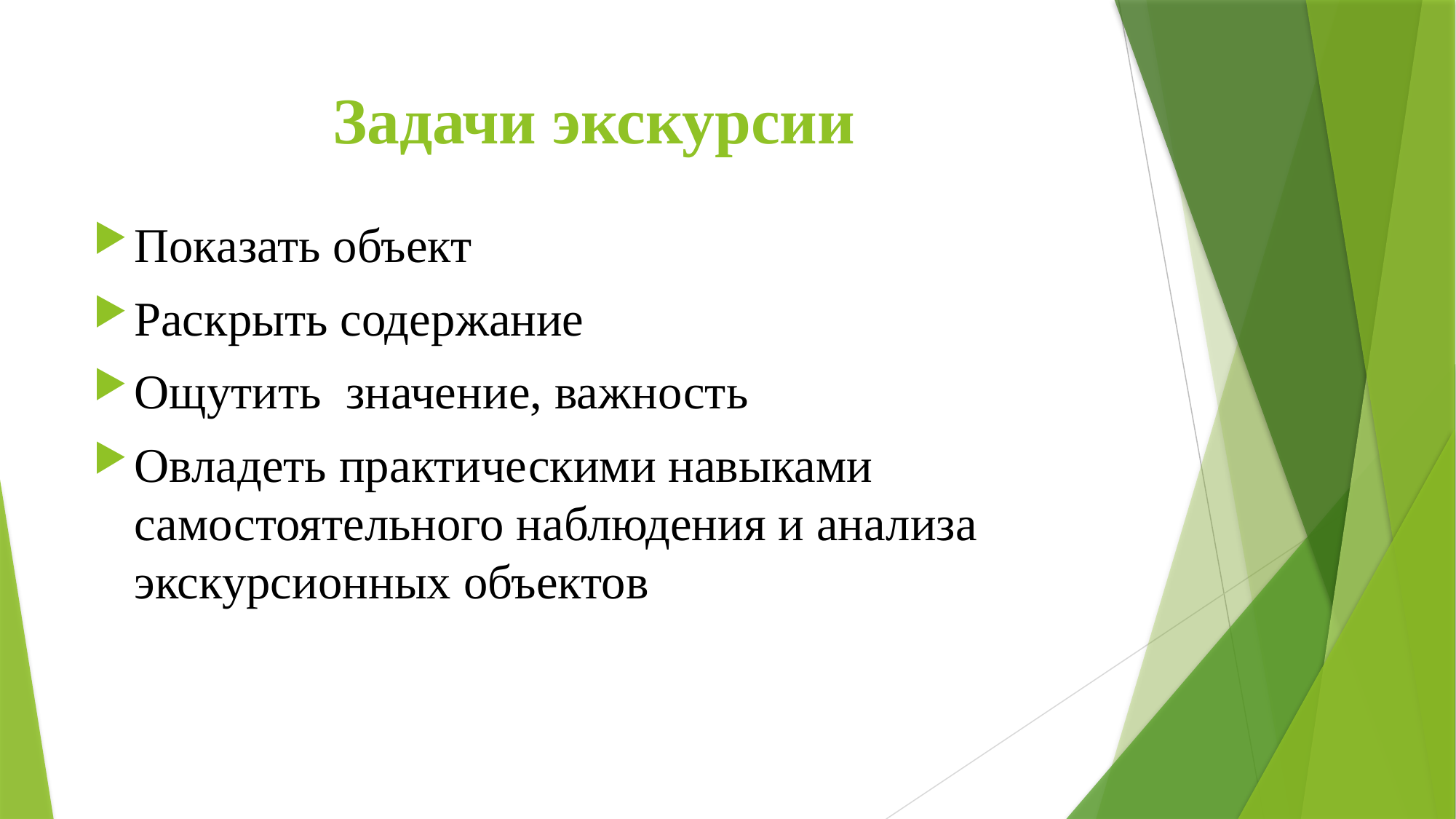

# Задачи экскурсии
Показать объект
Раскрыть содержание
Ощутить  значение, важность
Овладеть практическими навыками самостоятельного наблюдения и анализа экскурсионных объектов